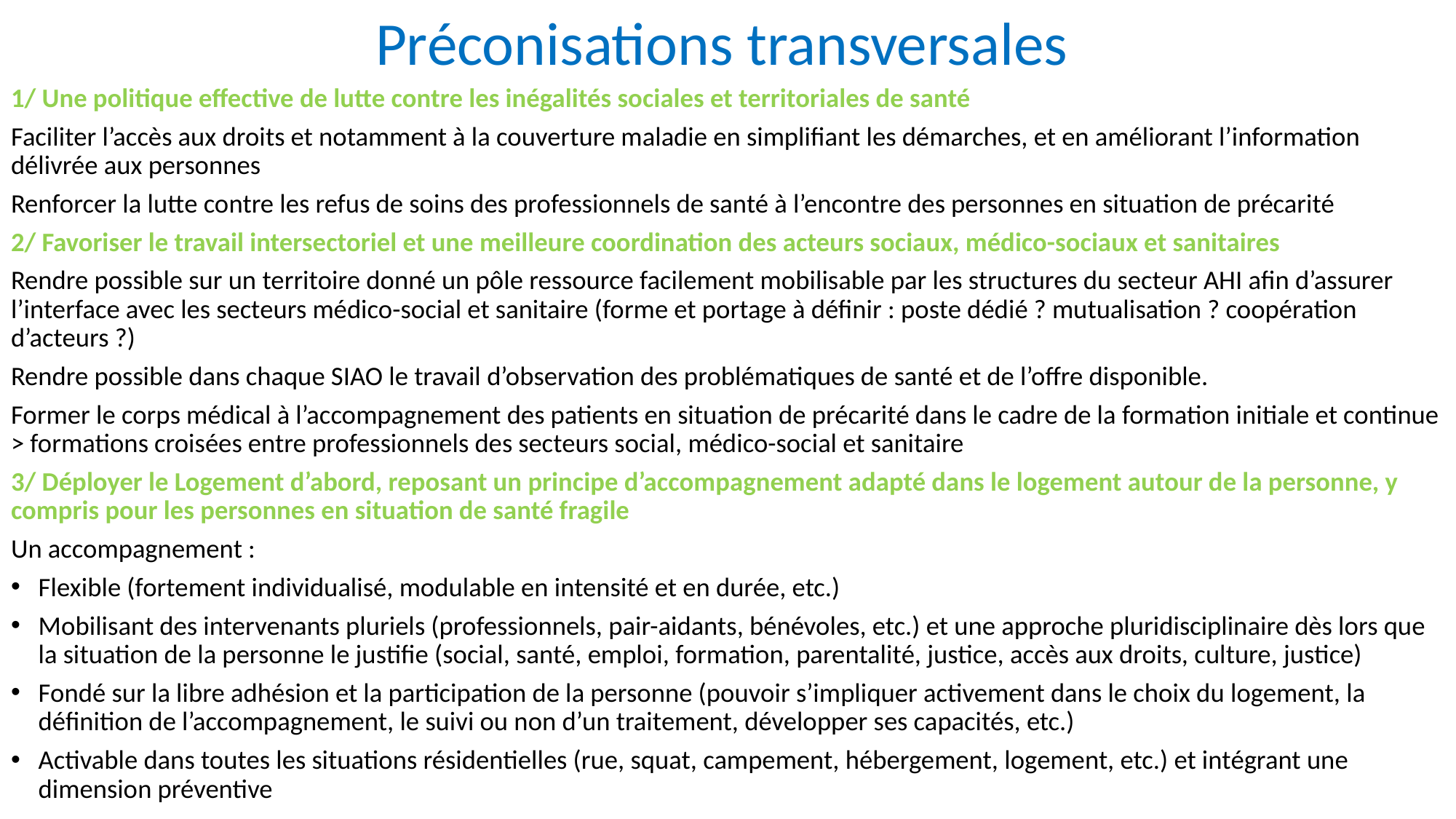

# Préconisations transversales
1/ Une politique effective de lutte contre les inégalités sociales et territoriales de santé
Faciliter l’accès aux droits et notamment à la couverture maladie en simplifiant les démarches, et en améliorant l’information délivrée aux personnes
Renforcer la lutte contre les refus de soins des professionnels de santé à l’encontre des personnes en situation de précarité
2/ Favoriser le travail intersectoriel et une meilleure coordination des acteurs sociaux, médico-sociaux et sanitaires
Rendre possible sur un territoire donné un pôle ressource facilement mobilisable par les structures du secteur AHI afin d’assurer l’interface avec les secteurs médico-social et sanitaire (forme et portage à définir : poste dédié ? mutualisation ? coopération d’acteurs ?)
Rendre possible dans chaque SIAO le travail d’observation des problématiques de santé et de l’offre disponible.
Former le corps médical à l’accompagnement des patients en situation de précarité dans le cadre de la formation initiale et continue > formations croisées entre professionnels des secteurs social, médico-social et sanitaire
3/ Déployer le Logement d’abord, reposant un principe d’accompagnement adapté dans le logement autour de la personne, y compris pour les personnes en situation de santé fragile
Un accompagnement :
Flexible (fortement individualisé, modulable en intensité et en durée, etc.)
Mobilisant des intervenants pluriels (professionnels, pair-aidants, bénévoles, etc.) et une approche pluridisciplinaire dès lors que la situation de la personne le justifie (social, santé, emploi, formation, parentalité, justice, accès aux droits, culture, justice)
Fondé sur la libre adhésion et la participation de la personne (pouvoir s’impliquer activement dans le choix du logement, la définition de l’accompagnement, le suivi ou non d’un traitement, développer ses capacités, etc.)
Activable dans toutes les situations résidentielles (rue, squat, campement, hébergement, logement, etc.) et intégrant une dimension préventive